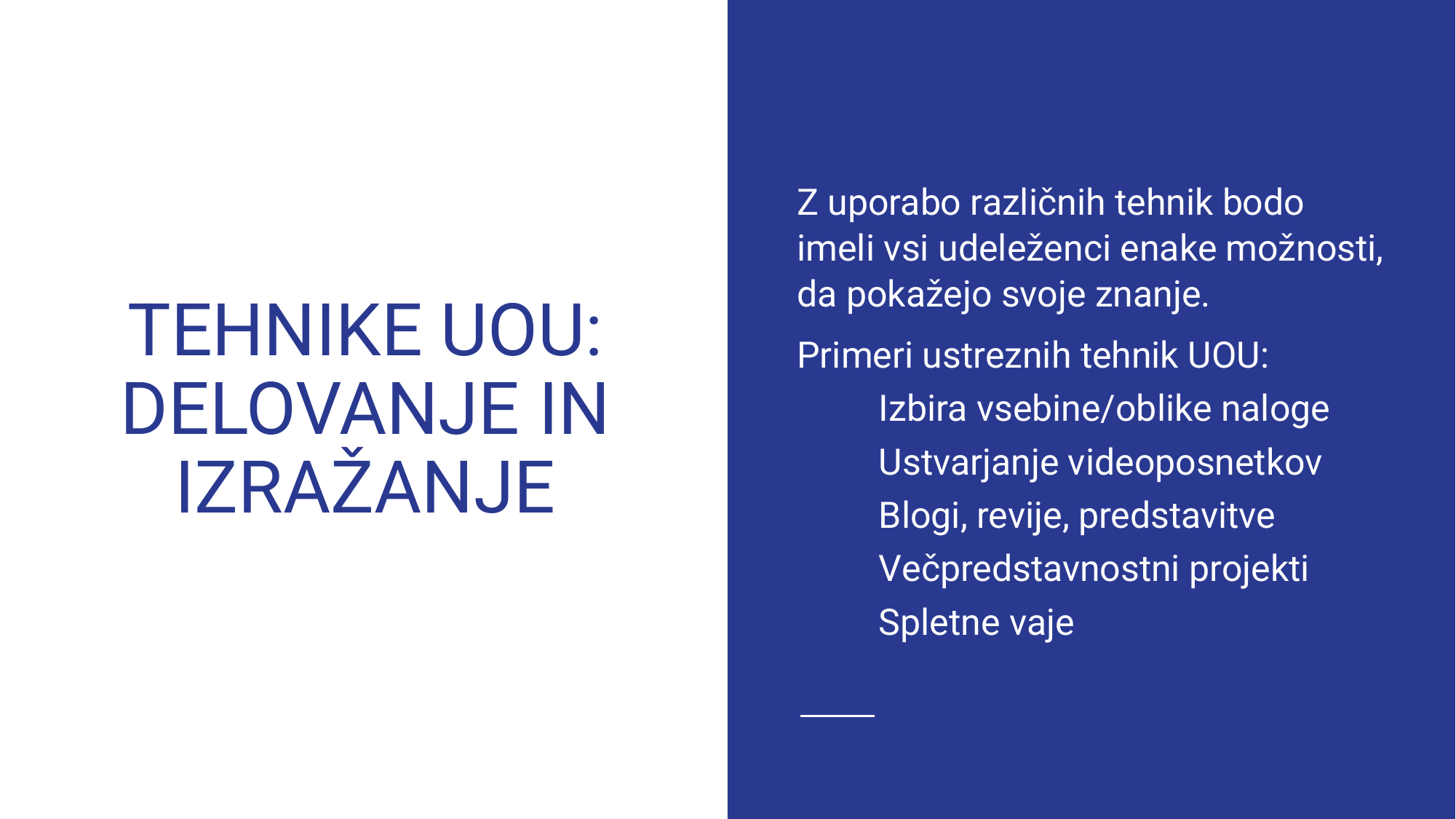

Z uporabo različnih tehnik bodo imeli vsi udeleženci enake možnosti, da pokažejo svoje znanje.
Primeri ustreznih tehnik UOU:
Izbira vsebine/oblike naloge
Ustvarjanje videoposnetkov
Blogi, revije, predstavitve
Večpredstavnostni projekti
Spletne vaje
# TEHNIKE UOU: DELOVANJE IN IZRAŽANJE